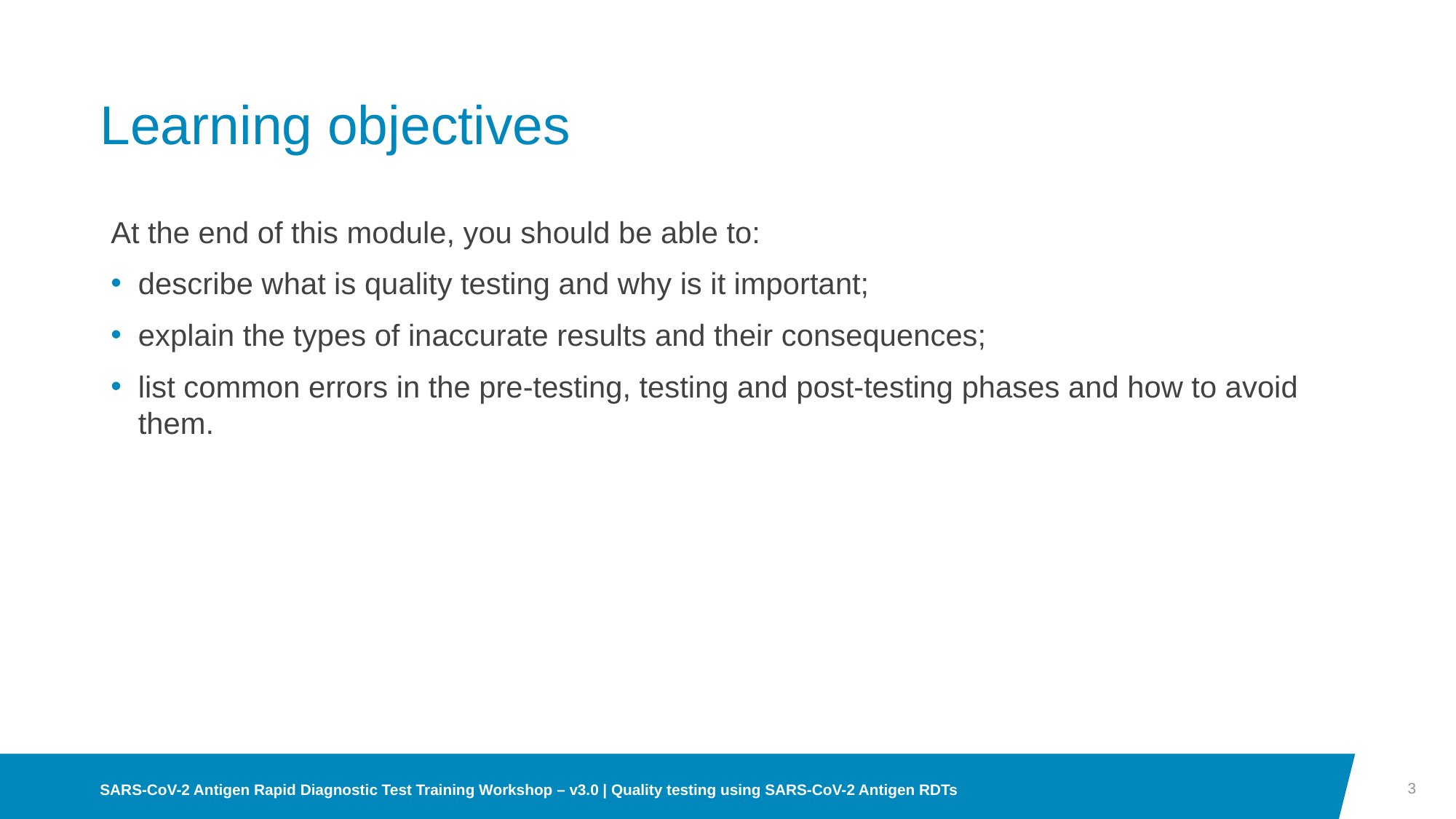

# Learning objectives
At the end of this module, you should be able to:
describe what is quality testing and why is it important;
explain the types of inaccurate results and their consequences;
list common errors in the pre-testing, testing and post-testing phases and how to avoid them.

3
SARS-CoV-2 Antigen Rapid Diagnostic Test Training Workshop – v3.0 | Quality testing using SARS-CoV-2 Antigen RDTs